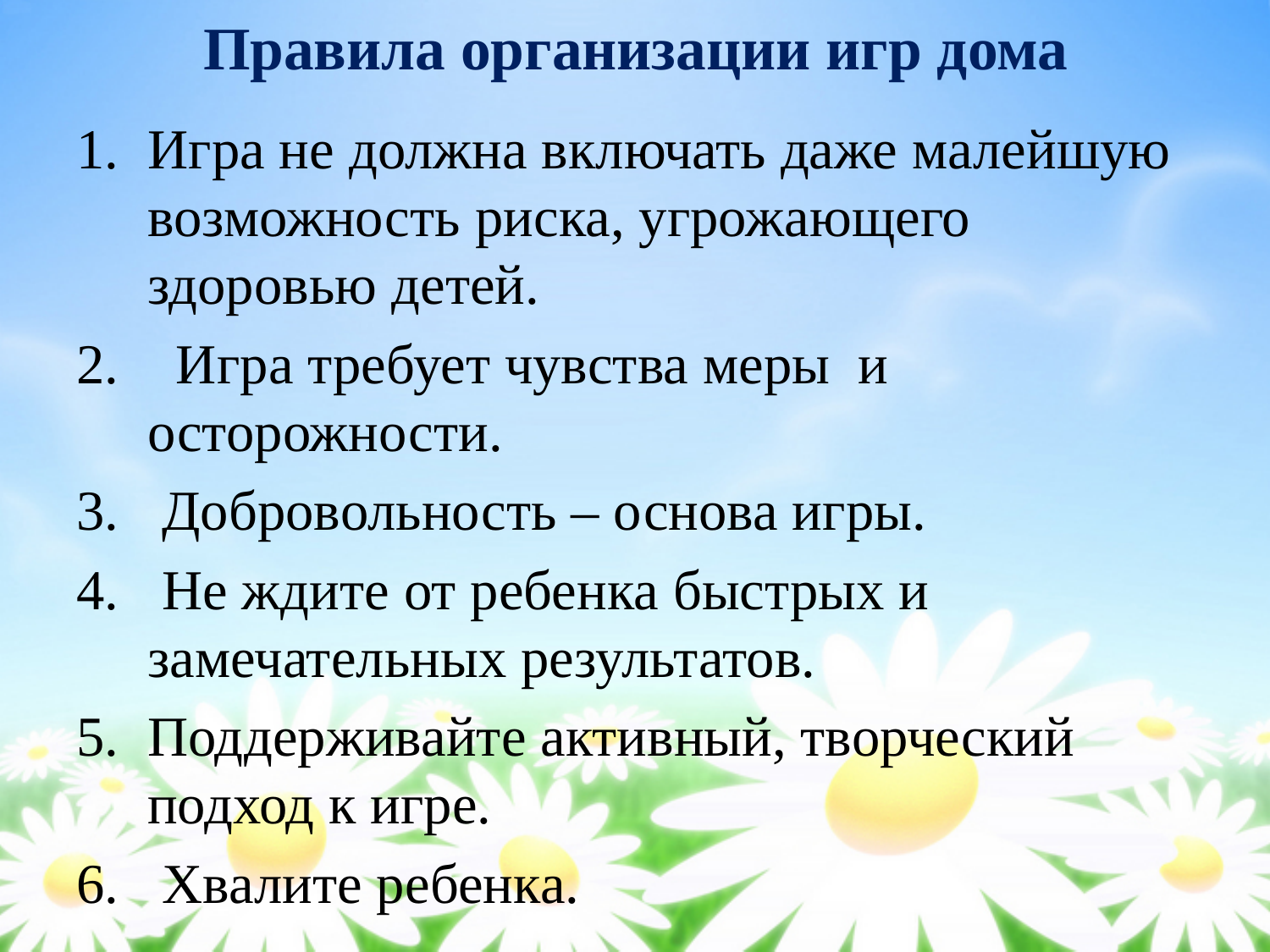

# Правила организации игр дома
Игра не должна включать даже малейшую возможность риска, угрожающего здоровью детей.
  Игра требует чувства меры  и осторожности.
 Добровольность – основа игры.
 Не ждите от ребенка быстрых и замечательных результатов.
Поддерживайте активный, творческий подход к игре.
 Хвалите ребенка.